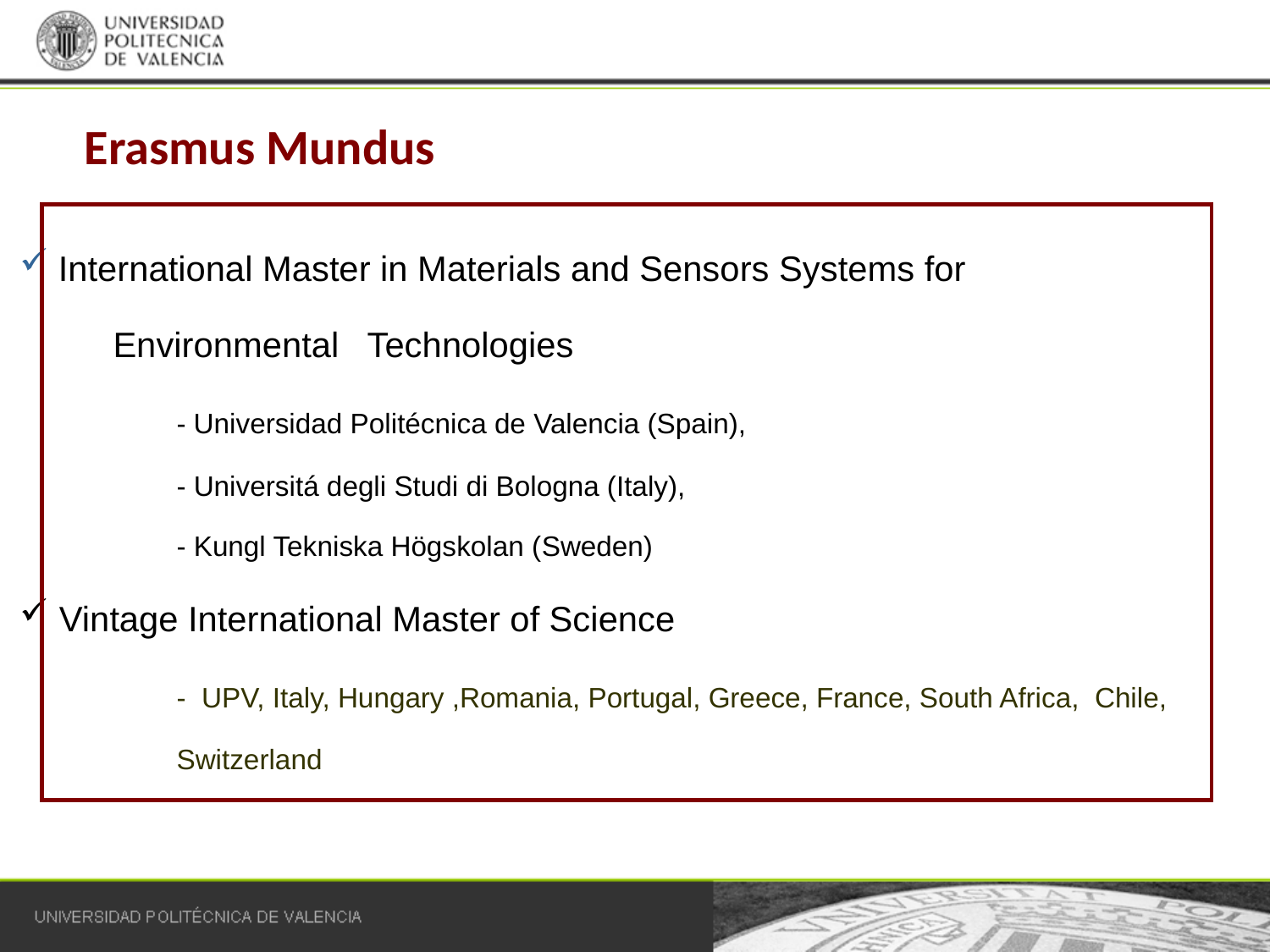

Erasmus Mundus

 International Master in Materials and Sensors Systems for
Environmental 	Technologies
   	- Universidad Politécnica de Valencia (Spain),
	- Universitá degli Studi di Bologna (Italy),
	- Kungl Tekniska Högskolan (Sweden)
 Vintage International Master of Science
	-  UPV, Italy, Hungary ,Romania, Portugal, Greece, France, South Africa,  Chile, 		Switzerland